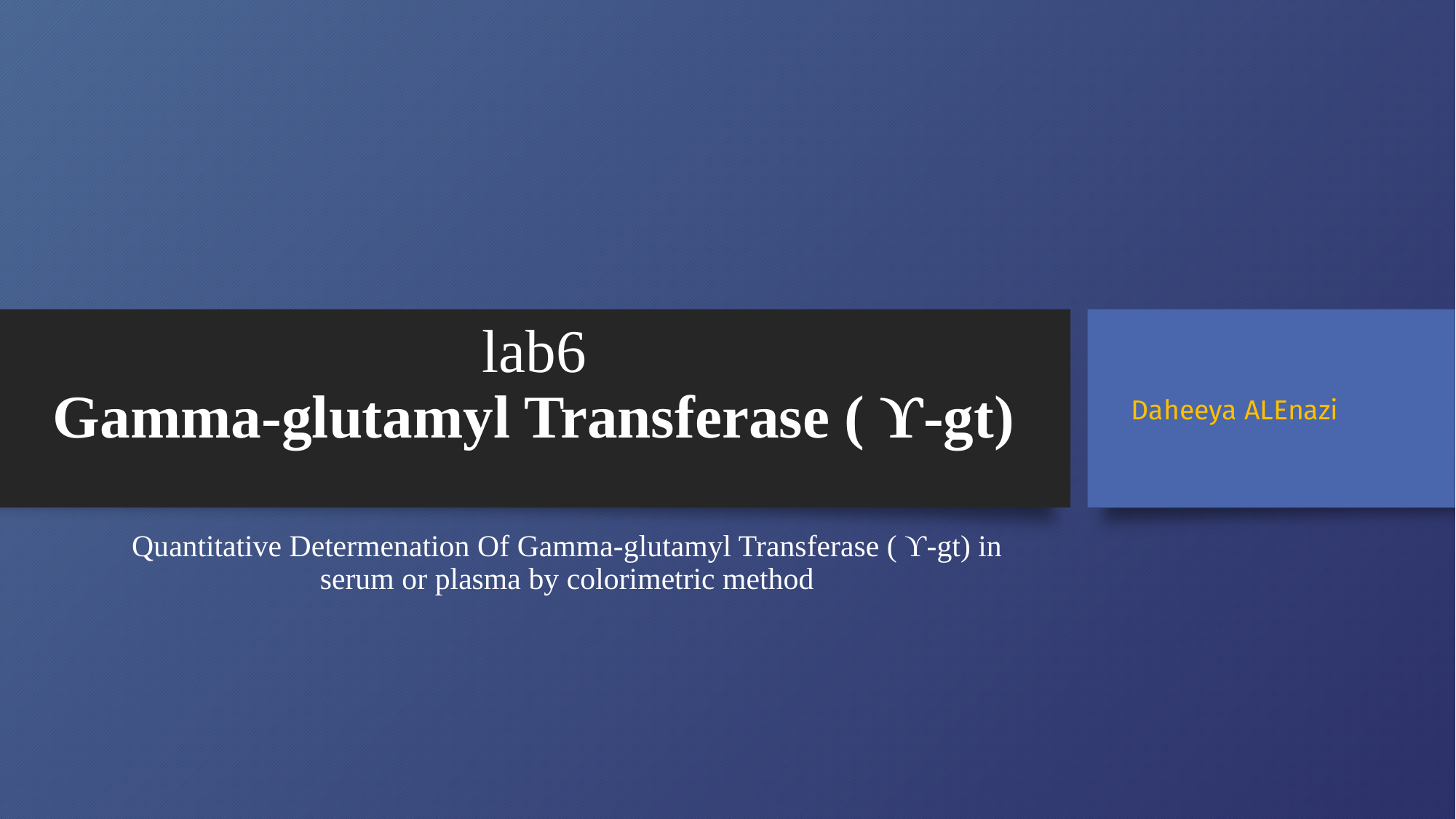

# lab6 Gamma-glutamyl Transferase ( ϒ-gt)
Daheeya ALEnazi
Quantitative Determenation Of Gamma-glutamyl Transferase ( ϒ-gt) in serum or plasma by colorimetric method